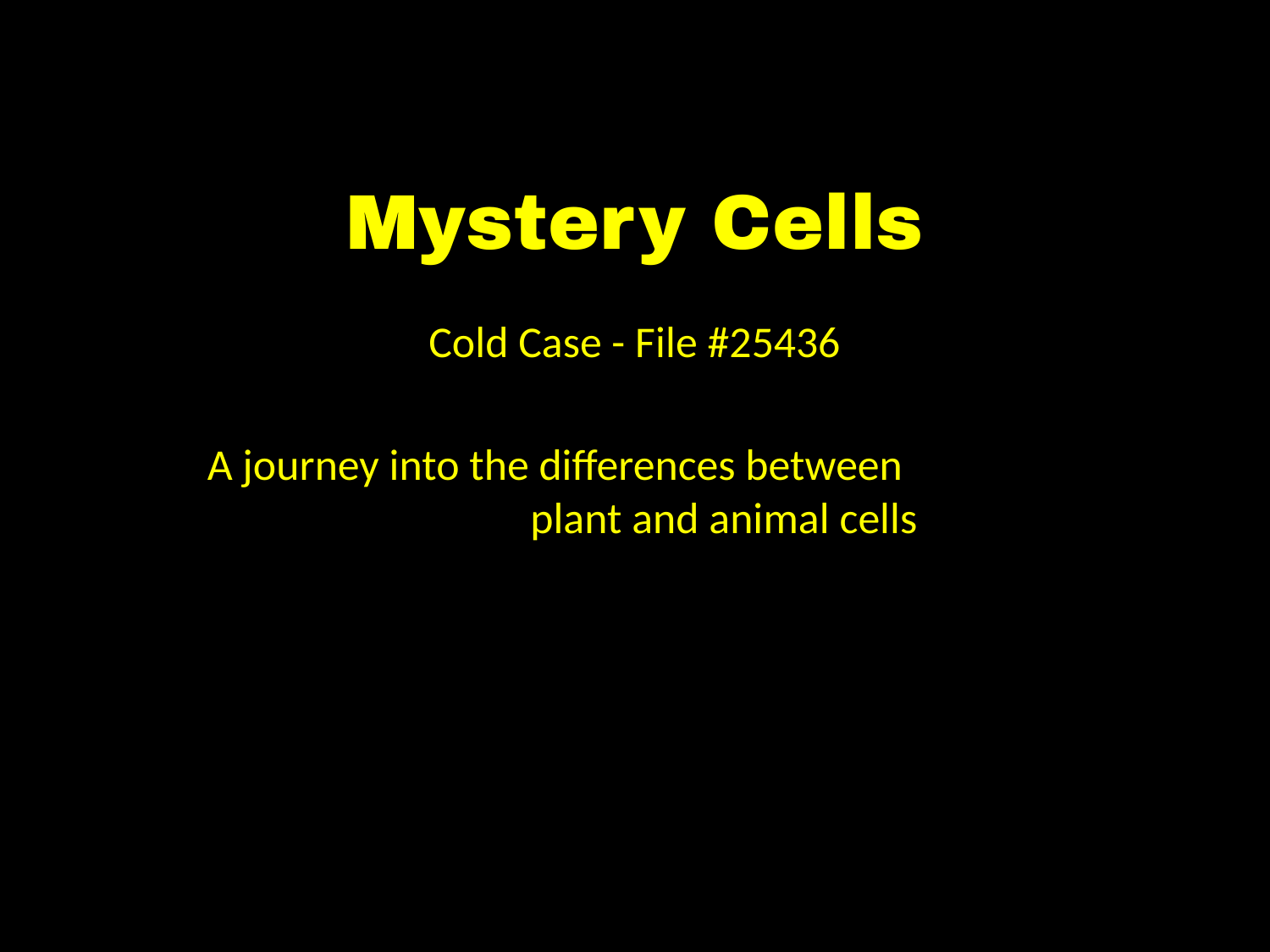

# Mystery Cells
Cold Case - File #25436

A journey into the differences between                                   plant and animal cells